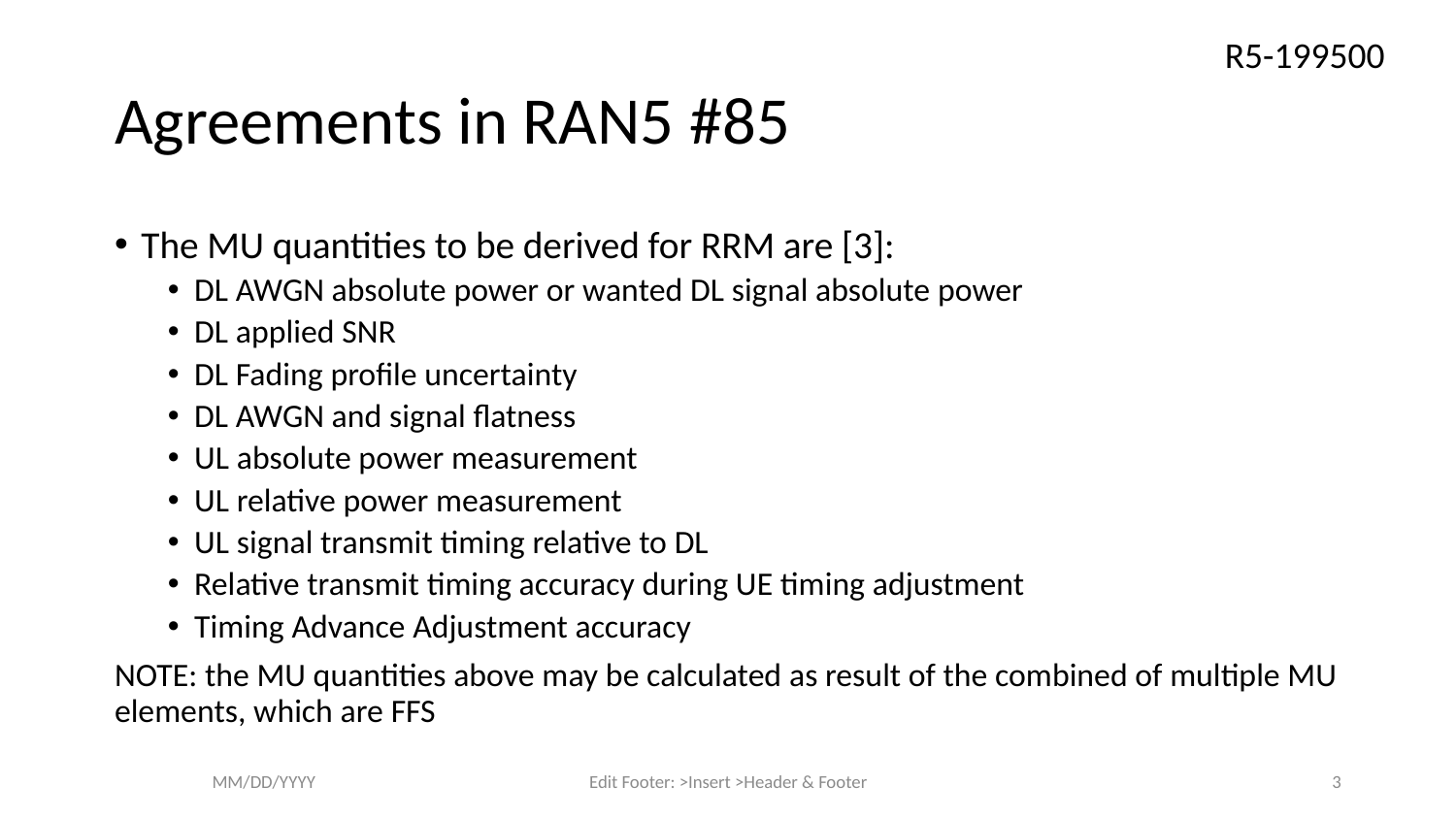

R5-199500
# Agreements in RAN5 #85
The MU quantities to be derived for RRM are [3]:
DL AWGN absolute power or wanted DL signal absolute power
DL applied SNR
DL Fading profile uncertainty
DL AWGN and signal flatness
UL absolute power measurement
UL relative power measurement
UL signal transmit timing relative to DL
Relative transmit timing accuracy during UE timing adjustment
Timing Advance Adjustment accuracy
NOTE: the MU quantities above may be calculated as result of the combined of multiple MU elements, which are FFS

MM/DD/YYYY
Edit Footer: >Insert >Header & Footer
3